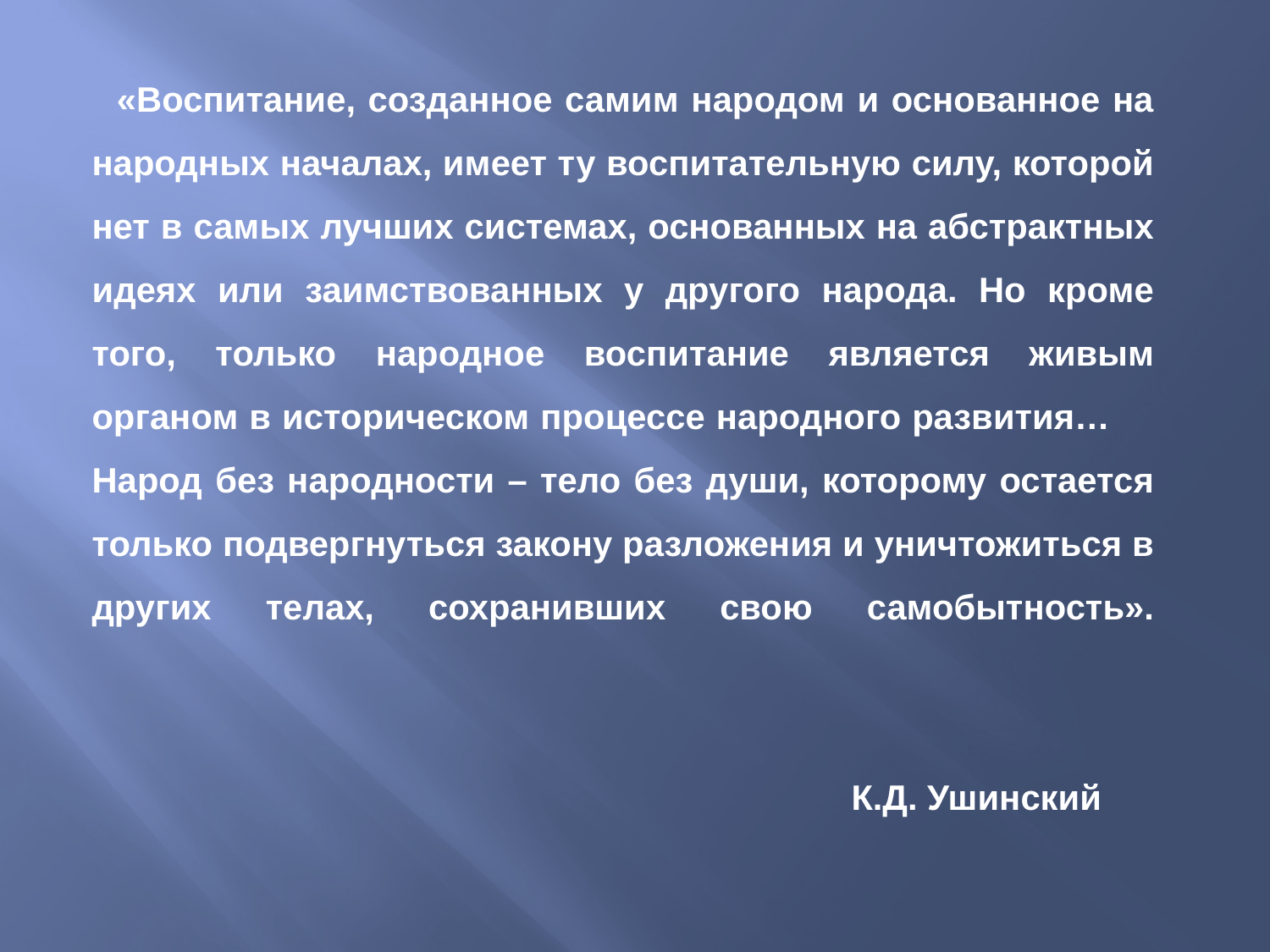

# «Воспитание, созданное самим народом и основанное на народных началах, имеет ту воспитательную силу, которой нет в самых лучших системах, основанных на абстрактных идеях или заимствованных у другого народа. Но кроме того, только народное воспитание является живым органом в историческом процессе народного развития…     Народ без народности – тело без души, которому остается только подвергнуться закону разложения и уничтожиться в других телах, сохранивших свою самобытность». К.Д. Ушинский